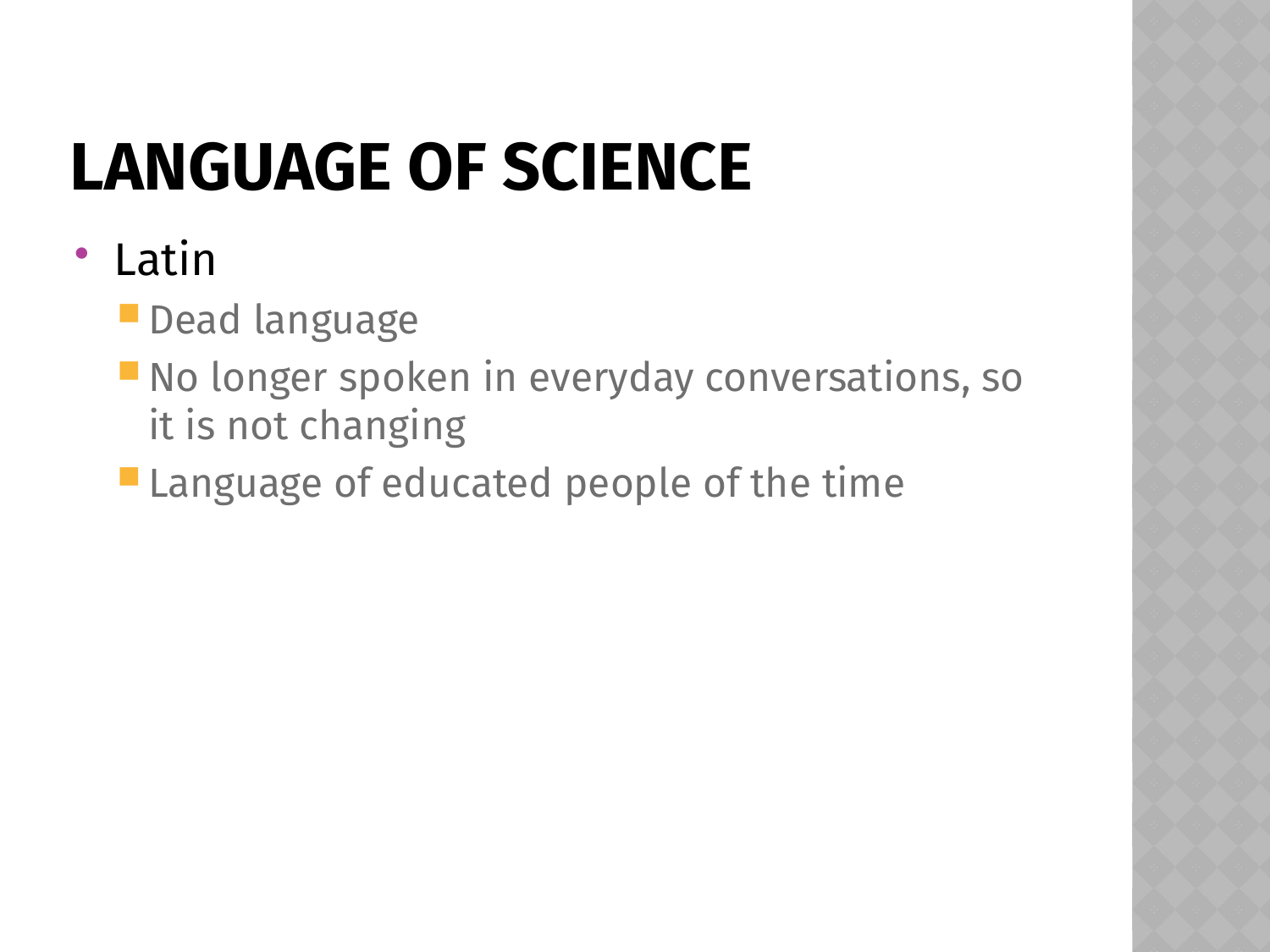

# Language of science
Latin
Dead language
No longer spoken in everyday conversations, so it is not changing
Language of educated people of the time